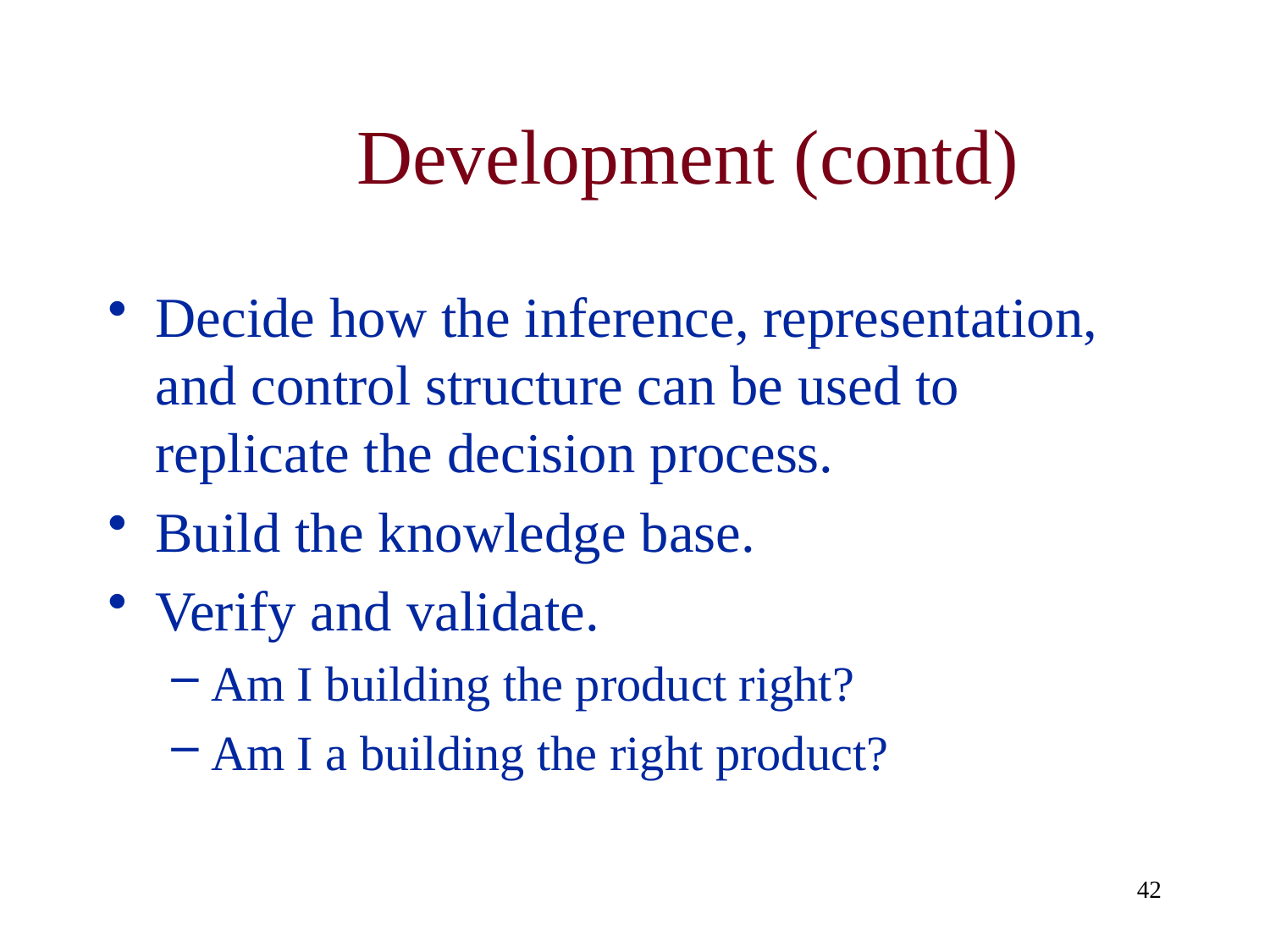

# Development (contd)
Decide how the inference, representation, and control structure can be used to replicate the decision process.
Build the knowledge base.
Verify and validate.
Am I building the product right?
Am I a building the right product?
42